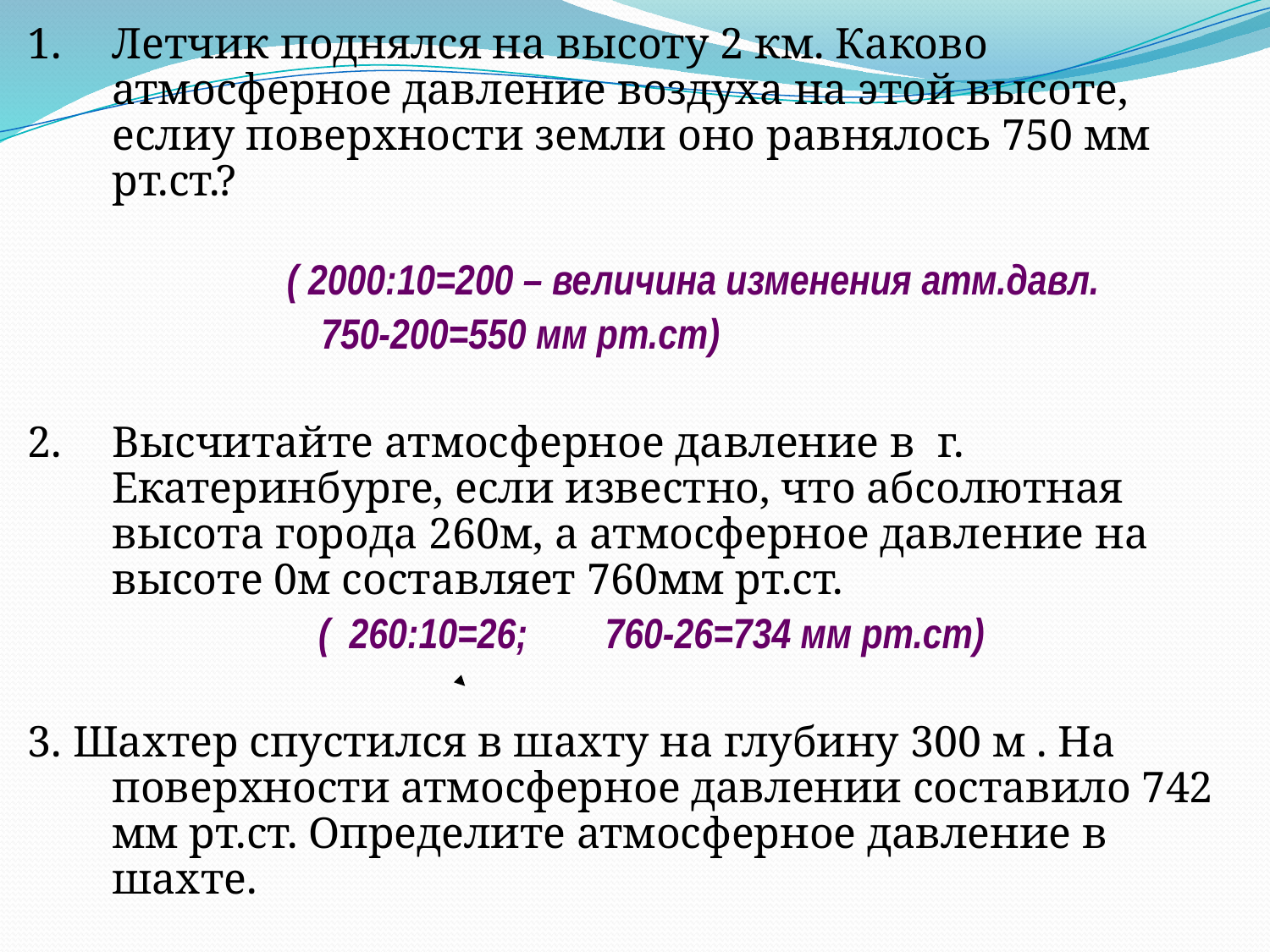

Летчик поднялся на высоту 2 км. Каково атмосферное давление воздуха на этой высоте, еслиу поверхности земли оно равнялось 750 мм рт.ст.?

( 2000:10=200 – величина изменения атм.давл.
		   750-200=550 мм рт.ст)

Высчитайте атмосферное давление в  г. Екатеринбурге, если известно, что абсолютная высота города 260м, а атмосферное давление на высоте 0м составляет 760мм рт.ст.
    (  260:10=26;        760-26=734 мм рт.ст)

3. Шахтер спустился в шахту на глубину 300 м . На поверхности атмосферное давлении составило 742 мм рт.ст. Определите атмосферное давление в шахте.

(260:10=26;        472+26=768 мм.рт.ст)